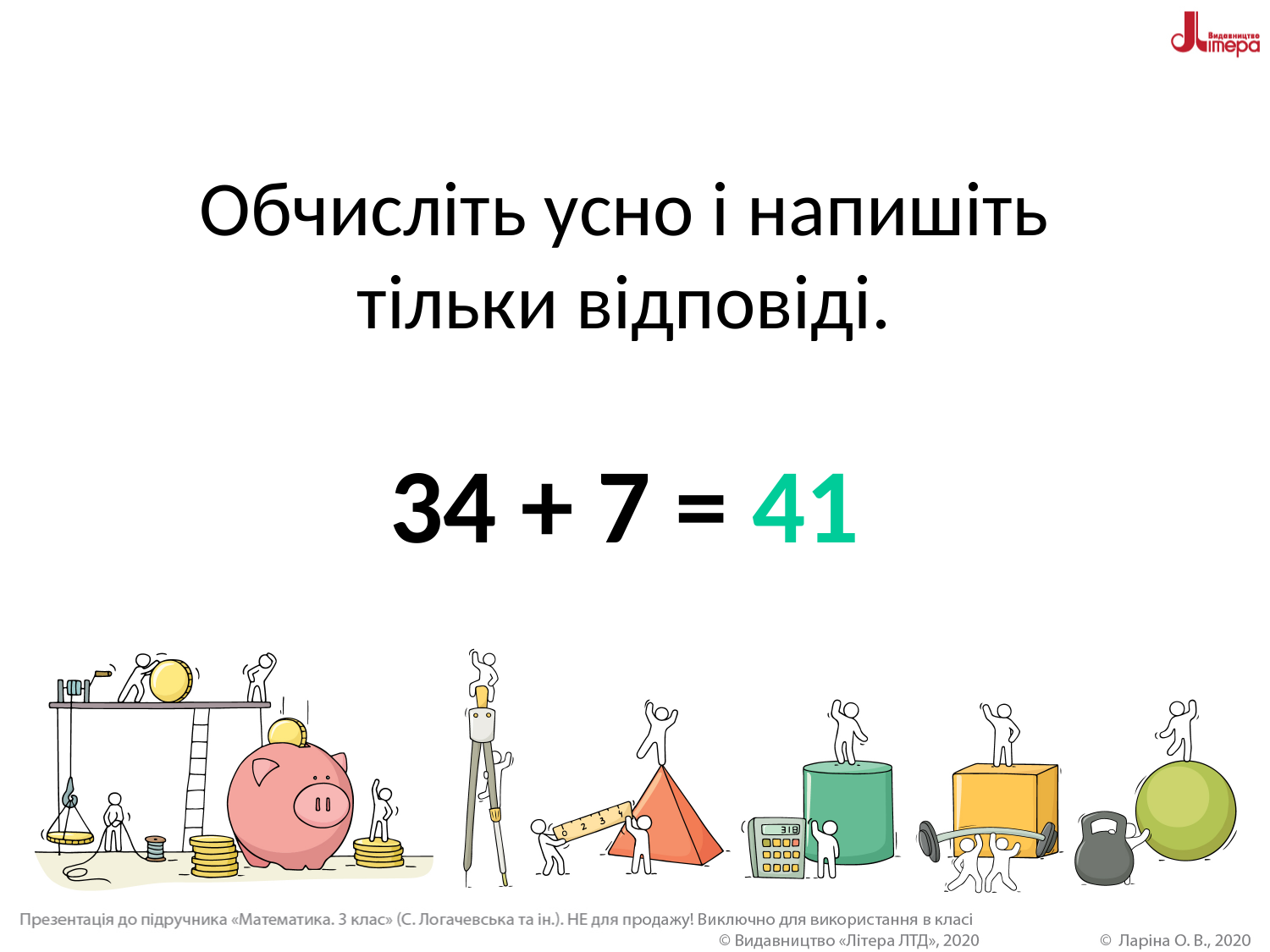

# Обчисліть усно і напишіть тільки відповіді. 34 + 7 = 41